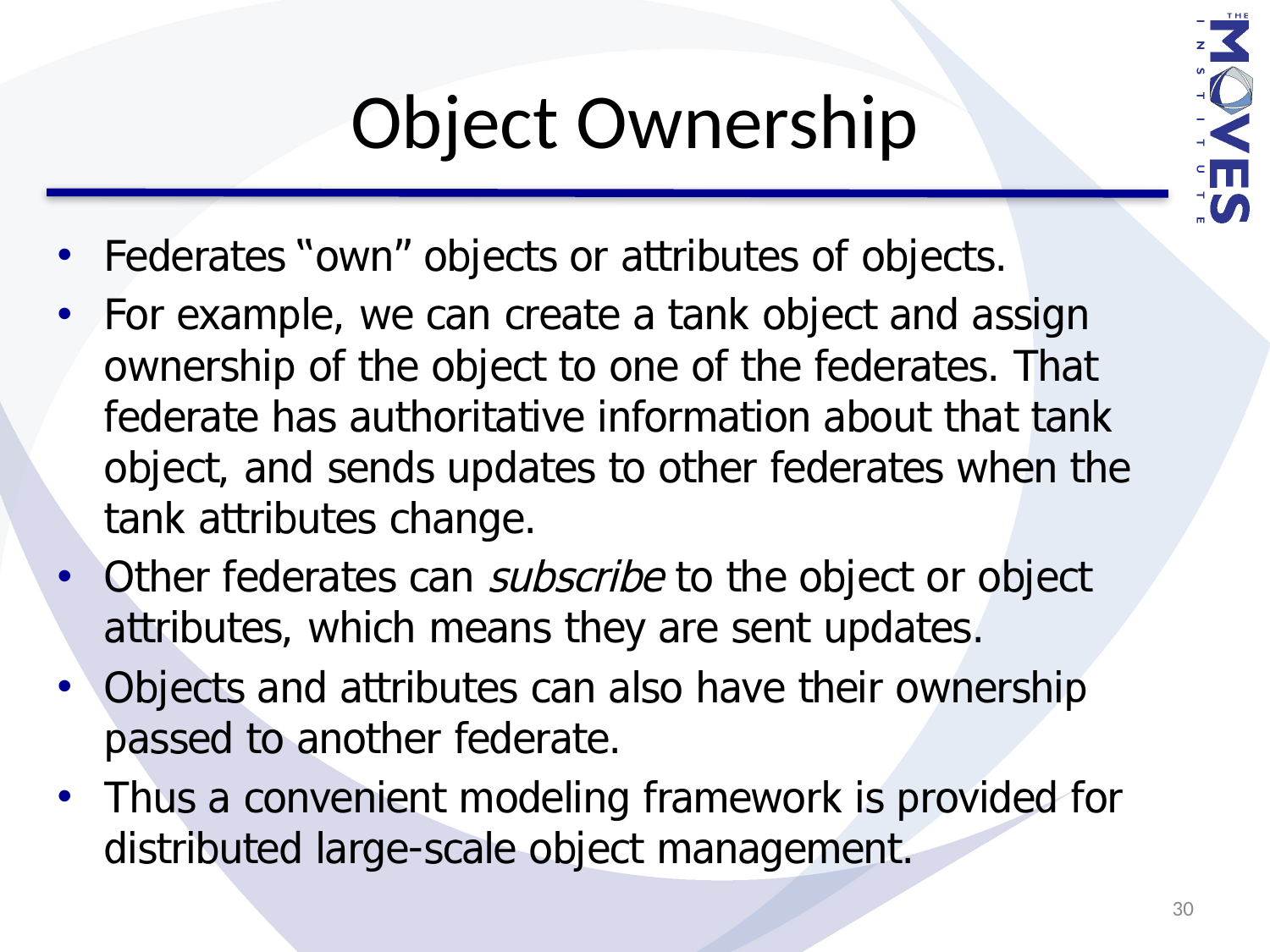

# Object Ownership
Federates “own” objects or attributes of objects.
For example, we can create a tank object and assign ownership of the object to one of the federates. That federate has authoritative information about that tank object, and sends updates to other federates when the tank attributes change.
Other federates can subscribe to the object or object attributes, which means they are sent updates.
Objects and attributes can also have their ownership passed to another federate.
Thus a convenient modeling framework is provided for distributed large-scale object management.
30